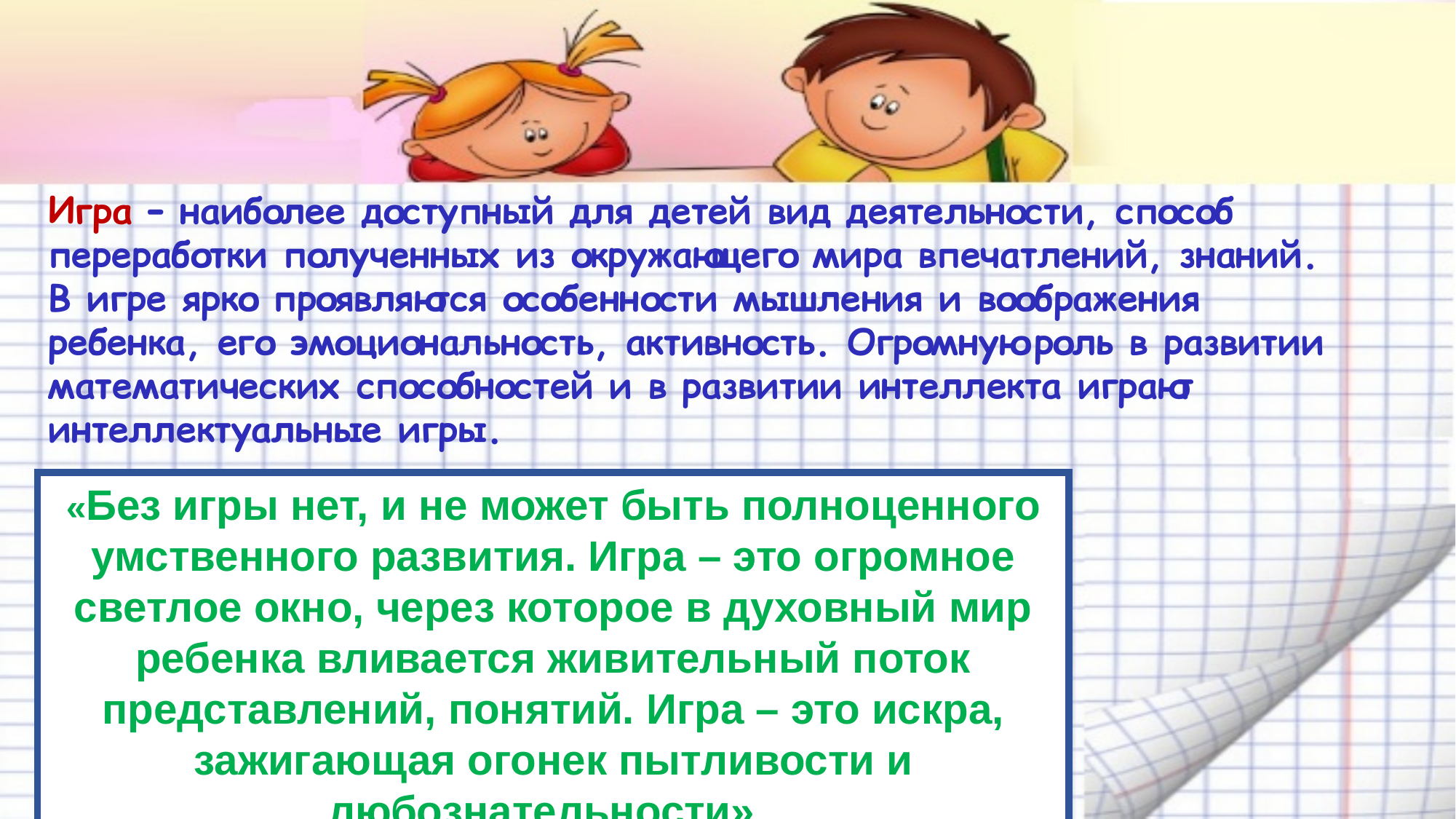

Игра – наиболее доступный для детей вид деятельности, способ переработки полученных из окружающего мира впечатлений, знаний. В игре ярко проявляются особенности мышления и воображения ребенка, его эмоциональность, активность. Огромную роль в развитии математических способностей и в развитии интеллекта играют интеллектуальные игры.

«Без игры нет, и не может быть полноценного умственного развития. Игра – это огромное светлое окно, через которое в духовный мир ребенка вливается живительный поток представлений, понятий. Игра – это искра, зажигающая огонек пытливости и любознательности».
В.А. Сухомлинский.